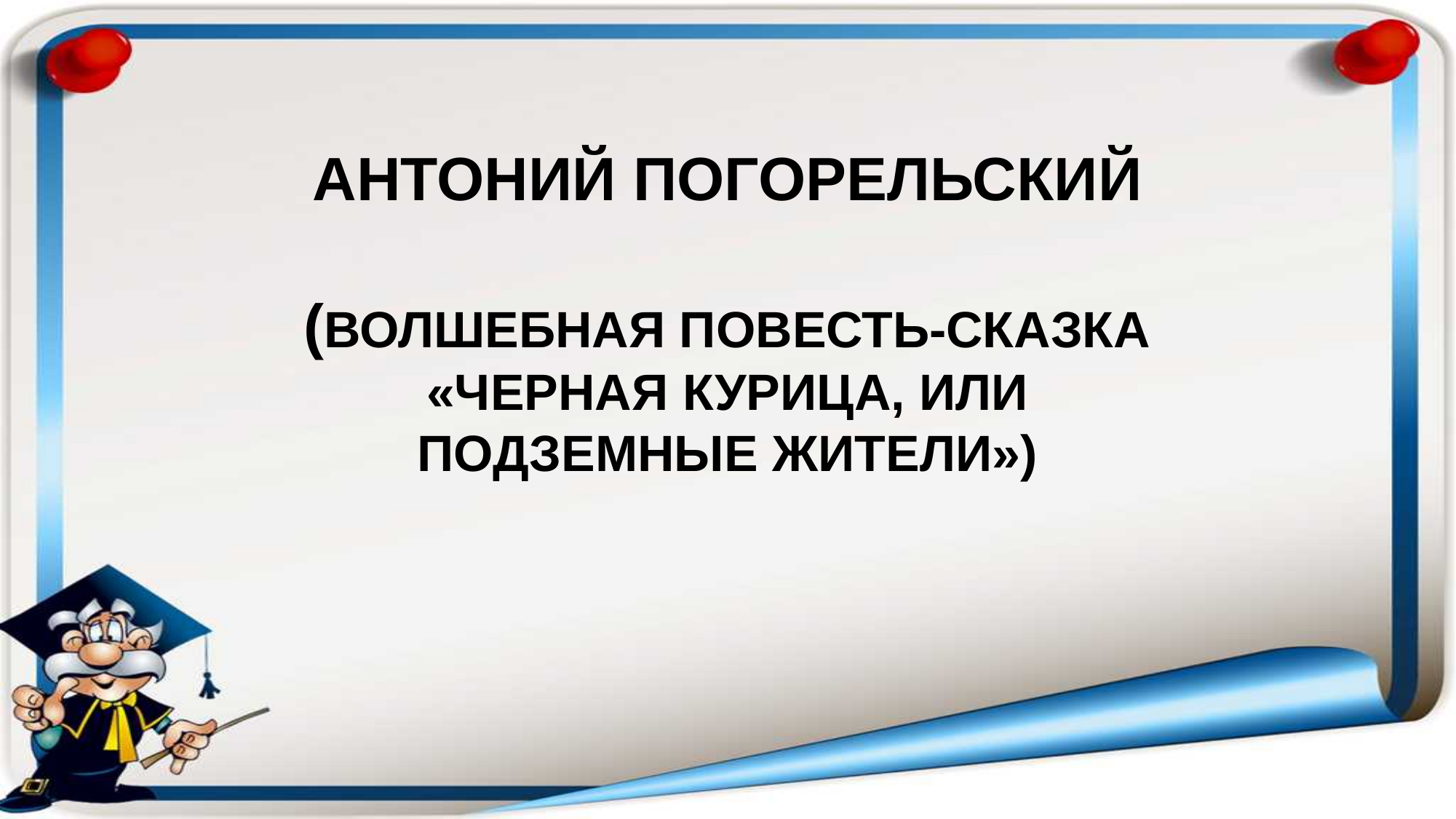

# Антоний Погорельский (волшебная повесть-сказка «Черная курица, Или подземные жители»)